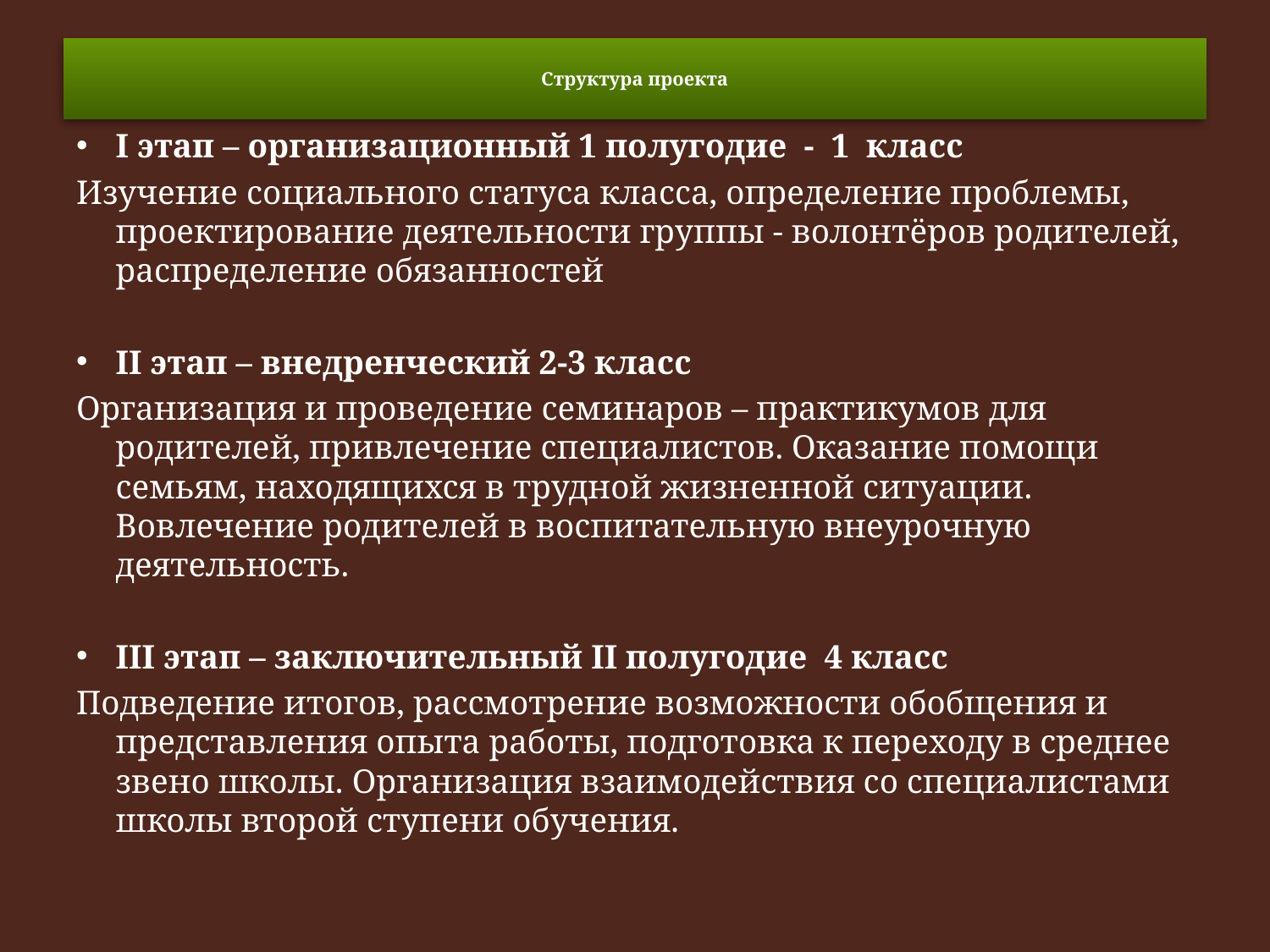

# Структура проекта
I этап – организационный 1 полугодие  -  1  класс
Изучение социального статуса класса, определение проблемы, проектирование деятельности группы - волонтёров родителей, распределение обязанностей

II этап – внедренческий 2-3 класс
Организация и проведение семинаров – практикумов для родителей, привлечение специалистов. Оказание помощи семьям, находящихся в трудной жизненной ситуации. Вовлечение родителей в воспитательную внеурочную деятельность.

III этап – заключительный II полугодие  4 класс
Подведение итогов, рассмотрение возможности обобщения и представления опыта работы, подготовка к переходу в среднее звено школы. Организация взаимодействия со специалистами школы второй ступени обучения.